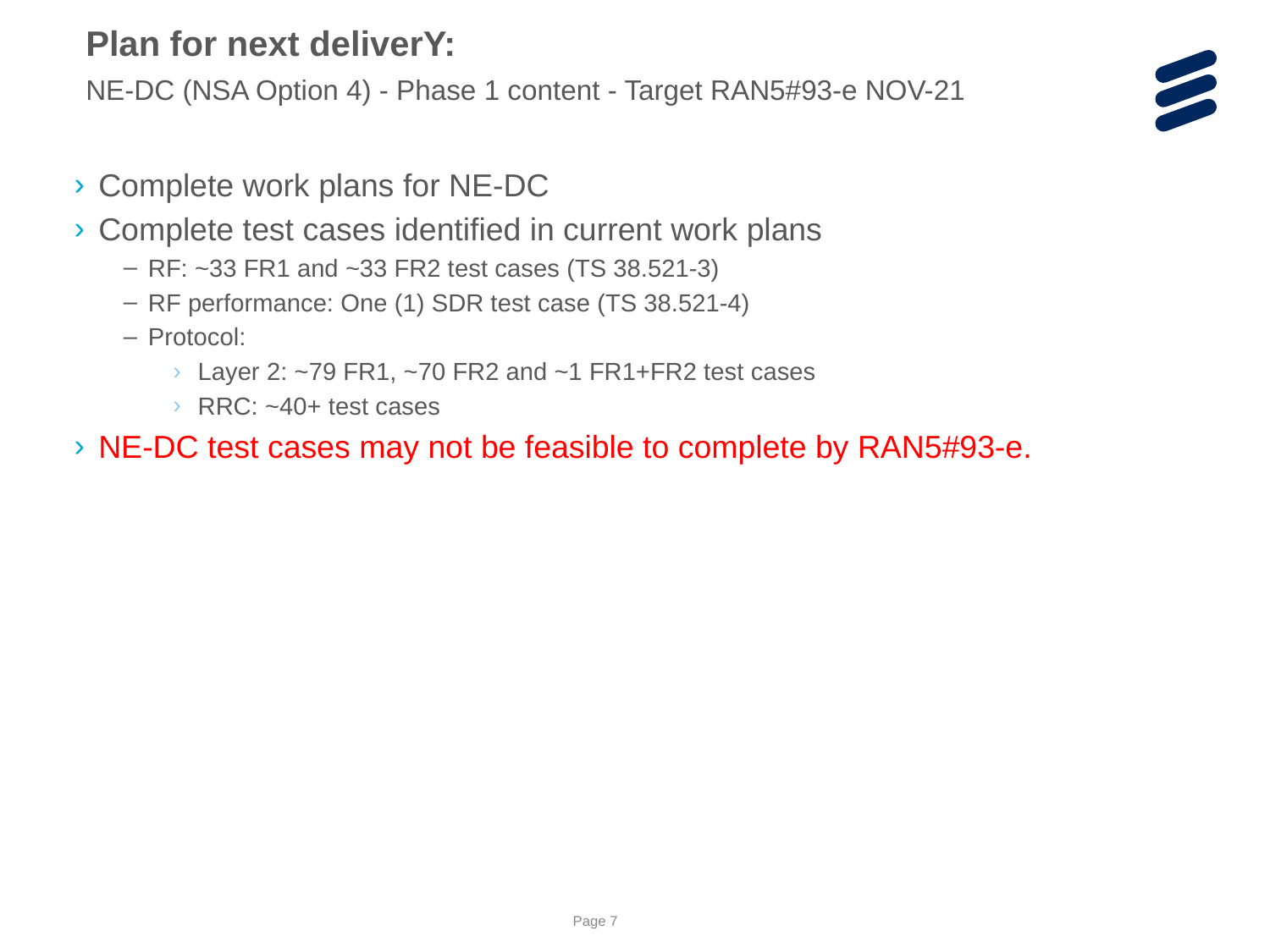

Plan for next deliverY:

NE-DC (NSA Option 4) - Phase 1 content - Target RAN5#93-e NOV-21
Complete work plans for NE-DC
Complete test cases identified in current work plans
RF: ~33 FR1 and ~33 FR2 test cases (TS 38.521-3)
RF performance: One (1) SDR test case (TS 38.521-4)
Protocol:
Layer 2: ~79 FR1, ~70 FR2 and ~1 FR1+FR2 test cases
RRC: ~40+ test cases
NE-DC test cases may not be feasible to complete by RAN5#93-e.